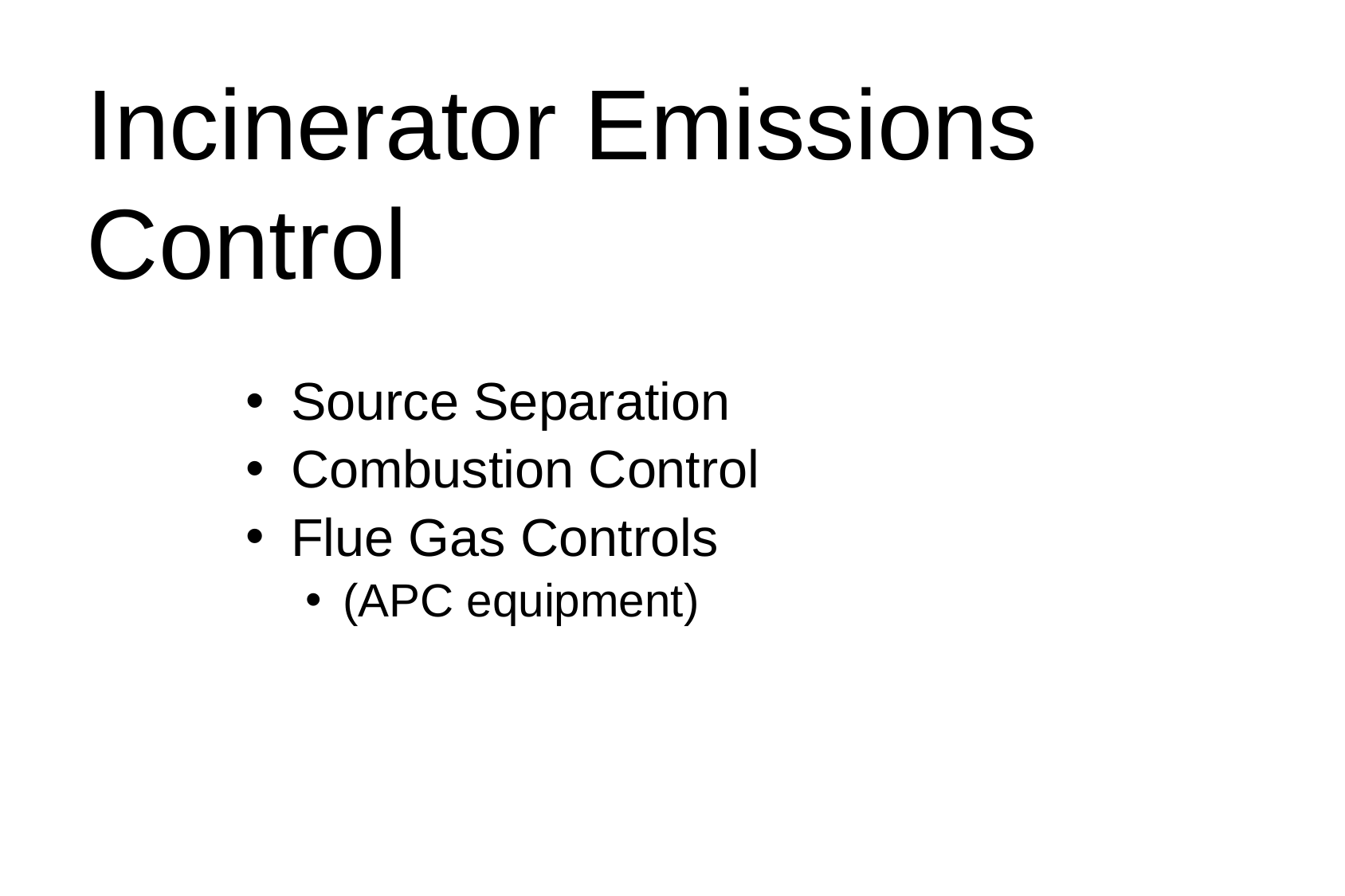

# Incinerator Emissions Control
Source Separation
Combustion Control
Flue Gas Controls
(APC equipment)